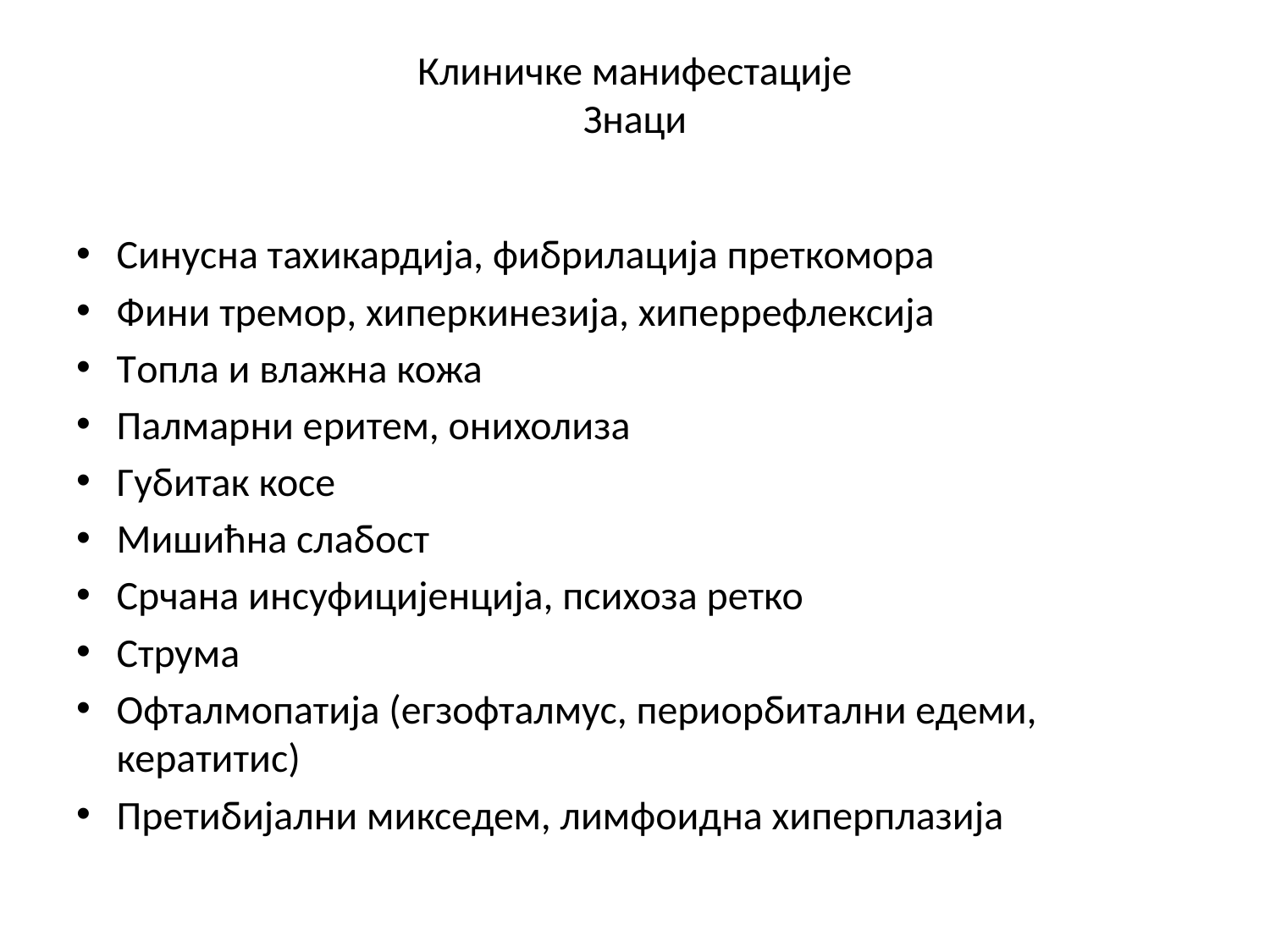

# Клиничке манифестације Знаци
Синусна тахикардија, фибрилација преткомора
Фини тремор, хиперкинезија, хиперрефлексија
Топла и влажна кожа
Палмарни еритем, онихолиза
Губитак косе
Мишићна слабост
Срчана инсуфицијенција, психоза ретко
Струма
Офталмопатија (егзофталмус, периорбитални едеми, кератитис)
Претибијални микседем, лимфоидна хиперплазија